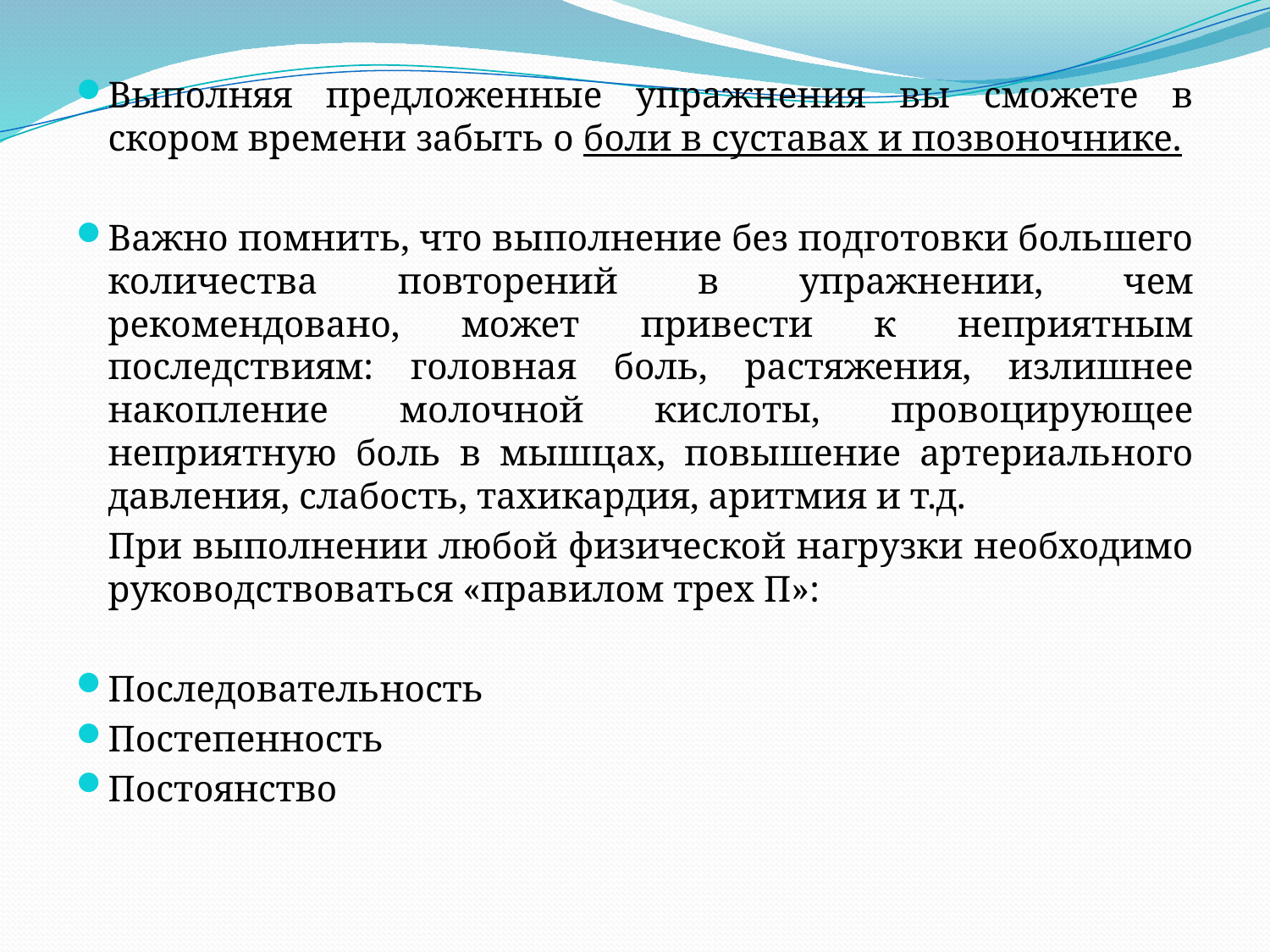

Выполняя предложенные упражнения вы сможете в скором времени забыть о боли в суставах и позвоночнике.

Важно помнить, что выполнение без подготовки большего количества повторений в упражнении, чем рекомендовано, может привести к неприятным последствиям: головная боль, растяжения, излишнее накопление молочной кислоты, провоцирующее неприятную боль в мышцах, повышение артериального давления, слабость, тахикардия, аритмия и т.д.
		При выполнении любой физической нагрузки необходимо руководствоваться «правилом трех П»:

Последовательность
Постепенность
Постоянство